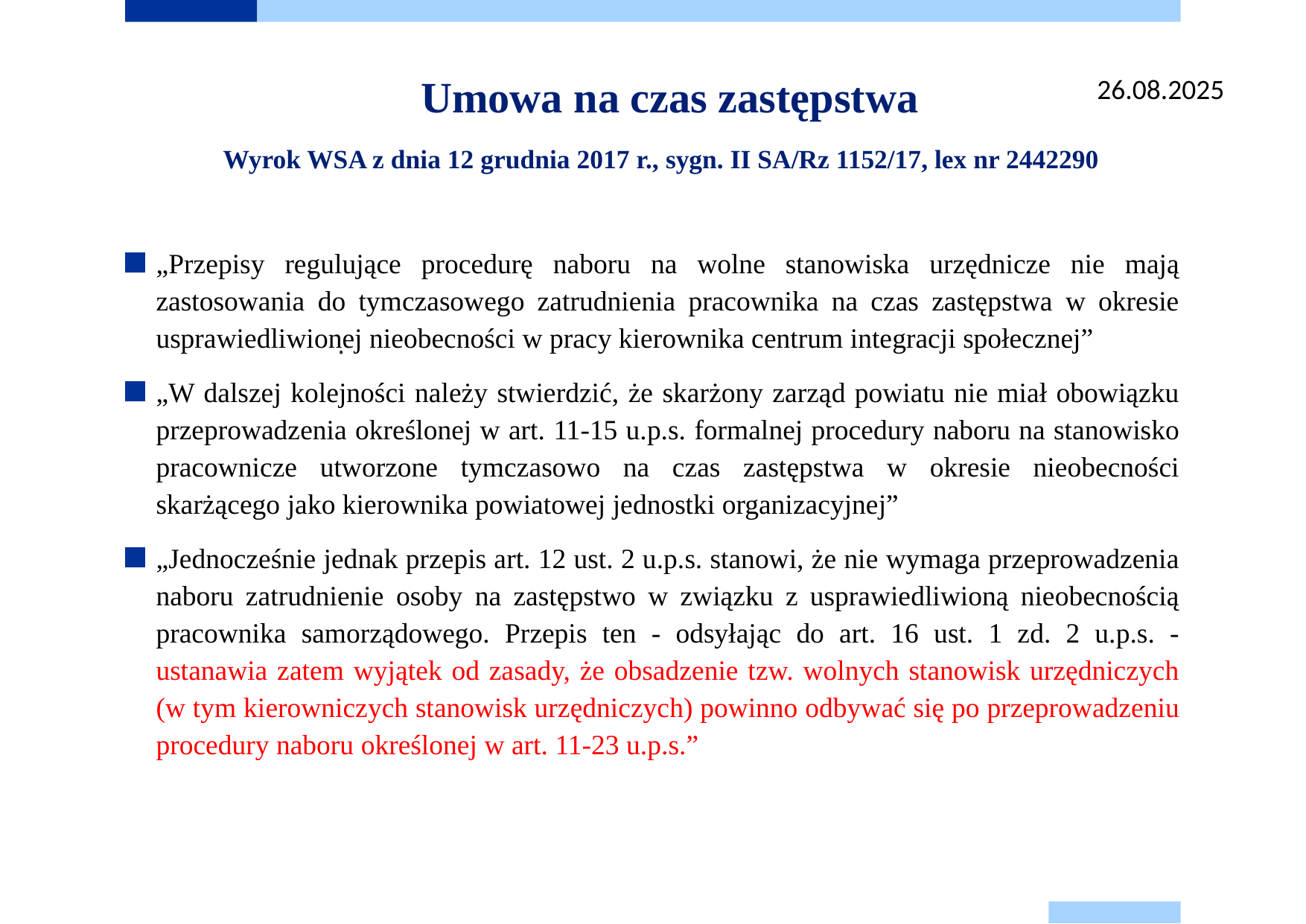

# Umowa na czas zastępstwa Wyrok WSA z dnia 12 grudnia 2017 r., sygn. II SA/Rz 1152/17, lex nr 2442290

26.08.2025
„Przepisy regulujące procedurę naboru na wolne stanowiska urzędnicze nie mają zastosowania do tymczasowego zatrudnienia pracownika na czas zastępstwa w okresie usprawiedliwionej nieobecności w pracy kierownika centrum integracji społecznej”
„W dalszej kolejności należy stwierdzić, że skarżony zarząd powiatu nie miał obowiązku przeprowadzenia określonej w art. 11-15 u.p.s. formalnej procedury naboru na stanowisko pracownicze utworzone tymczasowo na czas zastępstwa w okresie nieobecności skarżącego jako kierownika powiatowej jednostki organizacyjnej”
„Jednocześnie jednak przepis art. 12 ust. 2 u.p.s. stanowi, że nie wymaga przeprowadzenia naboru zatrudnienie osoby na zastępstwo w związku z usprawiedliwioną nieobecnością pracownika samorządowego. Przepis ten - odsyłając do art. 16 ust. 1 zd. 2 u.p.s. - ustanawia zatem wyjątek od zasady, że obsadzenie tzw. wolnych stanowisk urzędniczych (w tym kierowniczych stanowisk urzędniczych) powinno odbywać się po przeprowadzeniu procedury naboru określonej w art. 11-23 u.p.s.”
.